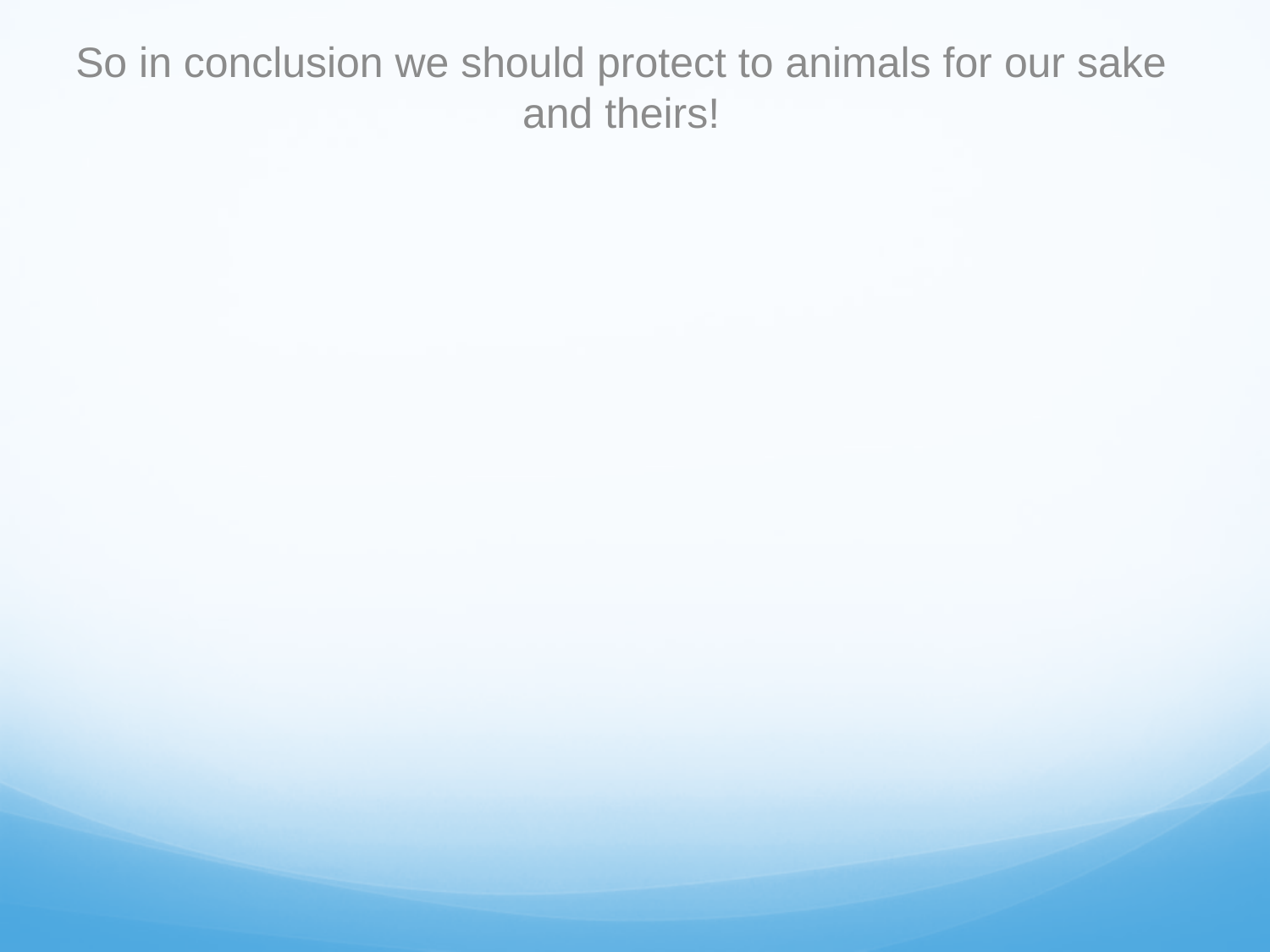

So in conclusion we should protect to animals for our sake and theirs!

#